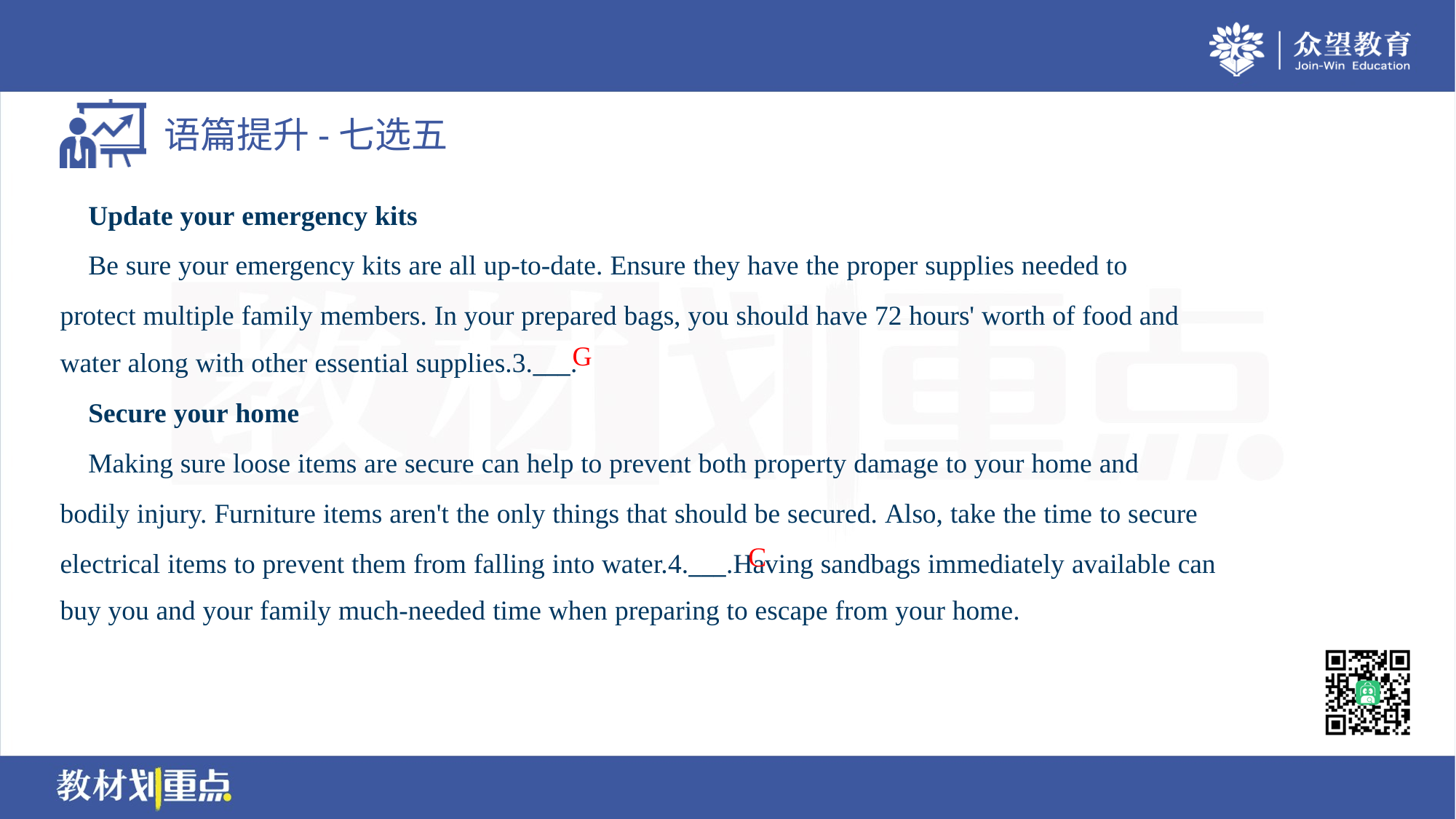

Update your emergency kits
    Be sure your emergency kits are all up-to-date. Ensure they have the proper supplies needed to
protect multiple family members. In your prepared bags, you should have 72 hours' worth of food and
water along with other essential supplies.3.___.
G
    Secure your home
    Making sure loose items are secure can help to prevent both property damage to your home and
bodily injury. Furniture items aren't the only things that should be secured. Also, take the time to secure
electrical items to prevent them from falling into water.4.___.Having sandbags immediately available can
buy you and your family much-needed time when preparing to escape from your home.
C